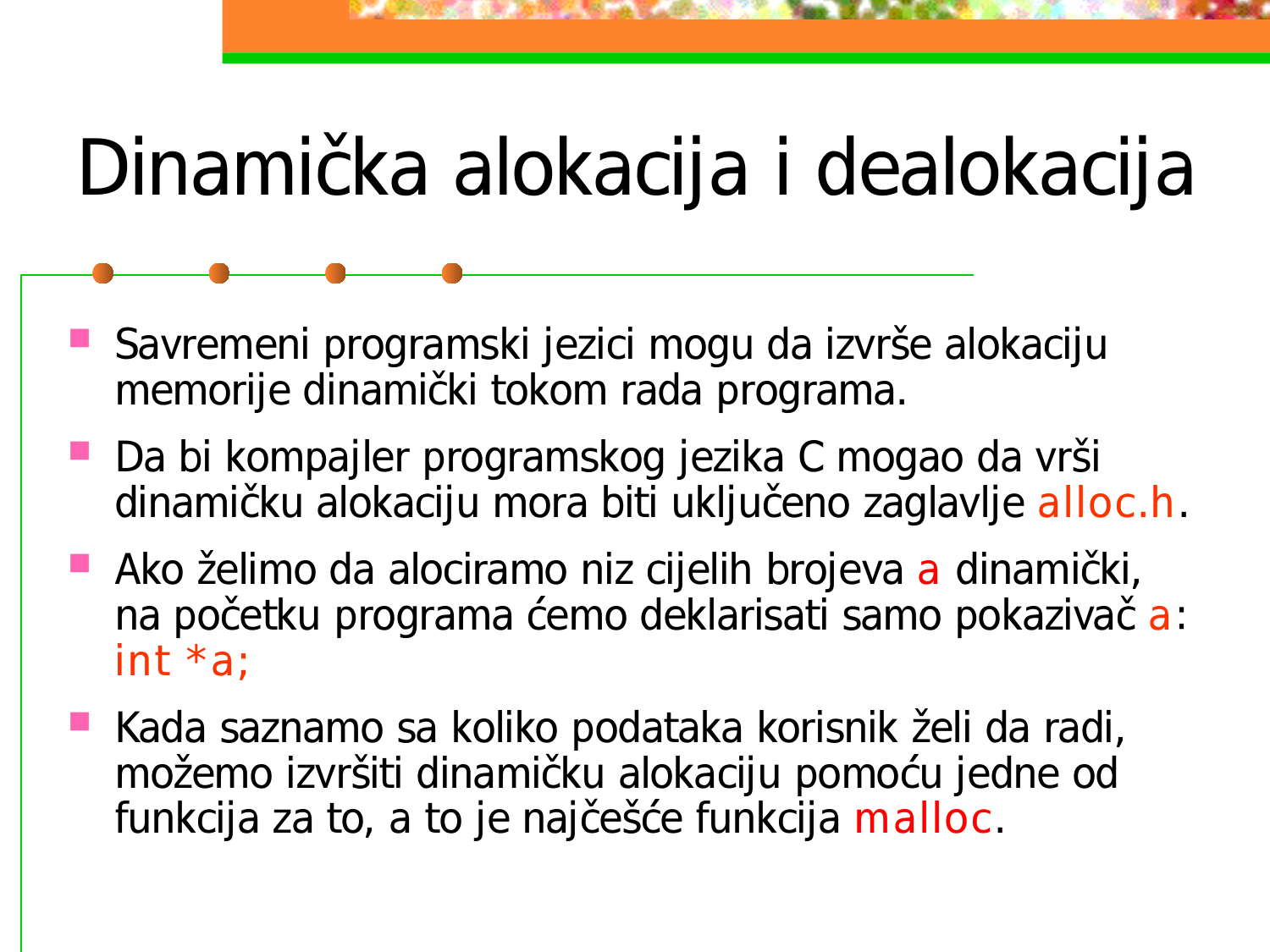

# Dinamička alokacija i dealokacija
Savremeni programski jezici mogu da izvrše alokaciju memorije dinamički tokom rada programa.
Da bi kompajler programskog jezika C mogao da vrši dinamičku alokaciju mora biti uključeno zaglavlje alloc.h.
Ako želimo da alociramo niz cijelih brojeva a dinamički, na početku programa ćemo deklarisati samo pokazivač a:
int *a;
Kada saznamo sa koliko podataka korisnik želi da radi, možemo izvršiti dinamičku alokaciju pomoću jedne od funkcija za to, a to je najčešće funkcija malloc.